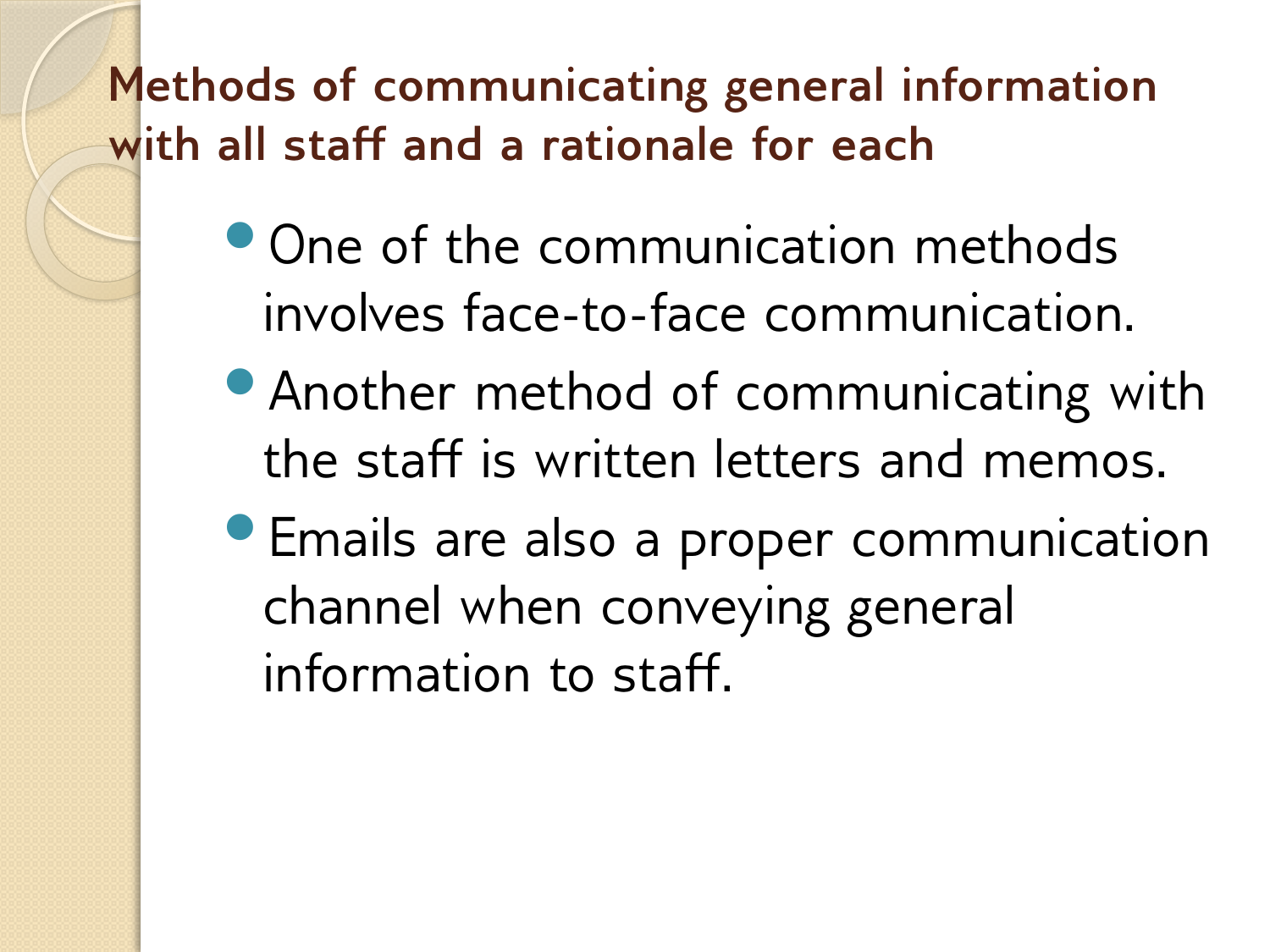

# Methods of communicating general information with all staff and a rationale for each
One of the communication methods involves face-to-face communication.
Another method of communicating with the staff is written letters and memos.
Emails are also a proper communication channel when conveying general information to staff.